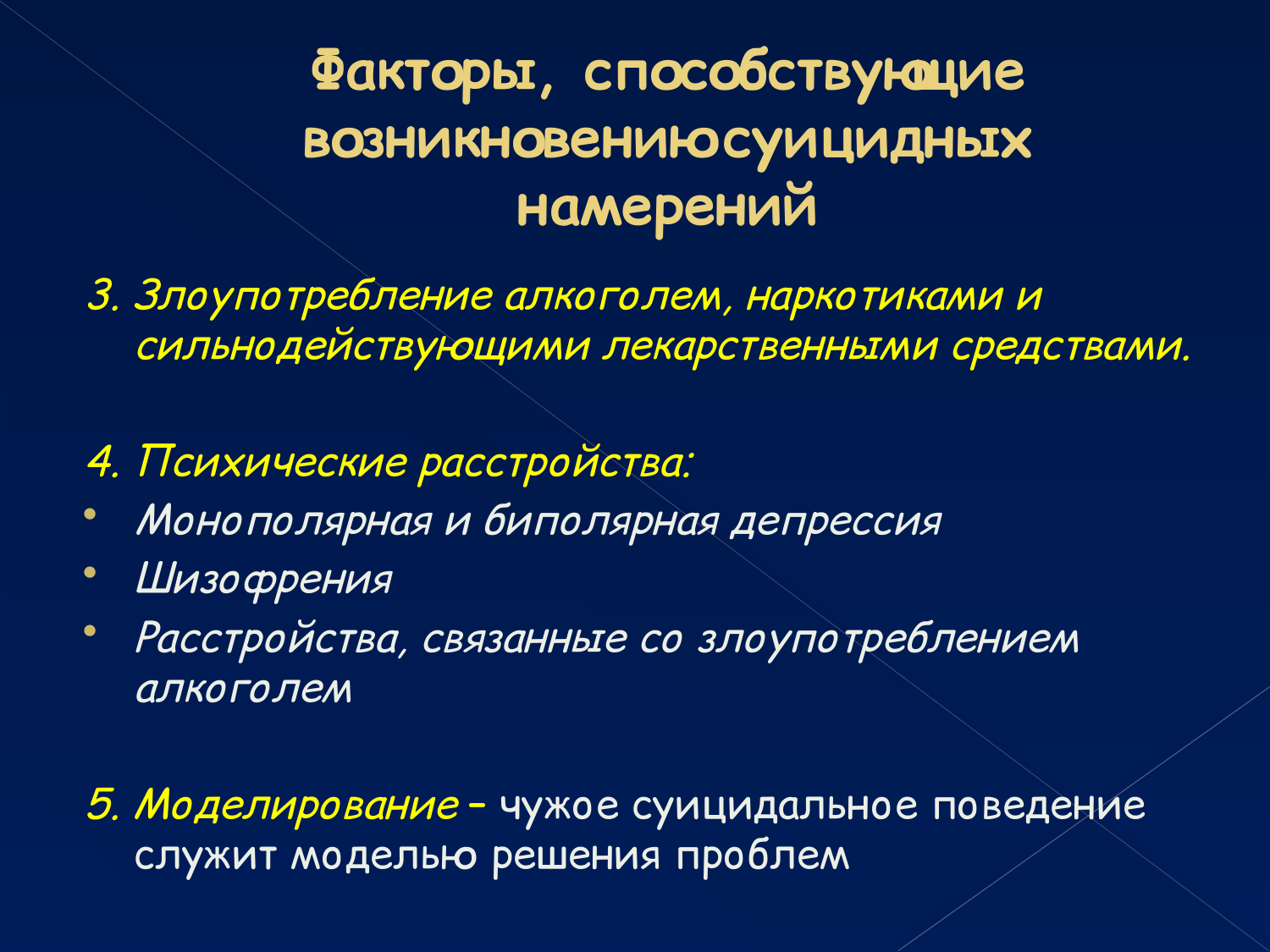

# Факторы, способствующие возникновению суицидных намерений
3. Злоупотребление алкоголем, наркотиками и сильнодействующими лекарственными средствами.

4. Психические расстройства:
Монополярная и биполярная депрессия
Шизофрения
Расстройства, связанные со злоупотреблением алкоголем

5. Моделирование – чужое суицидальное поведение служит моделью решения проблем